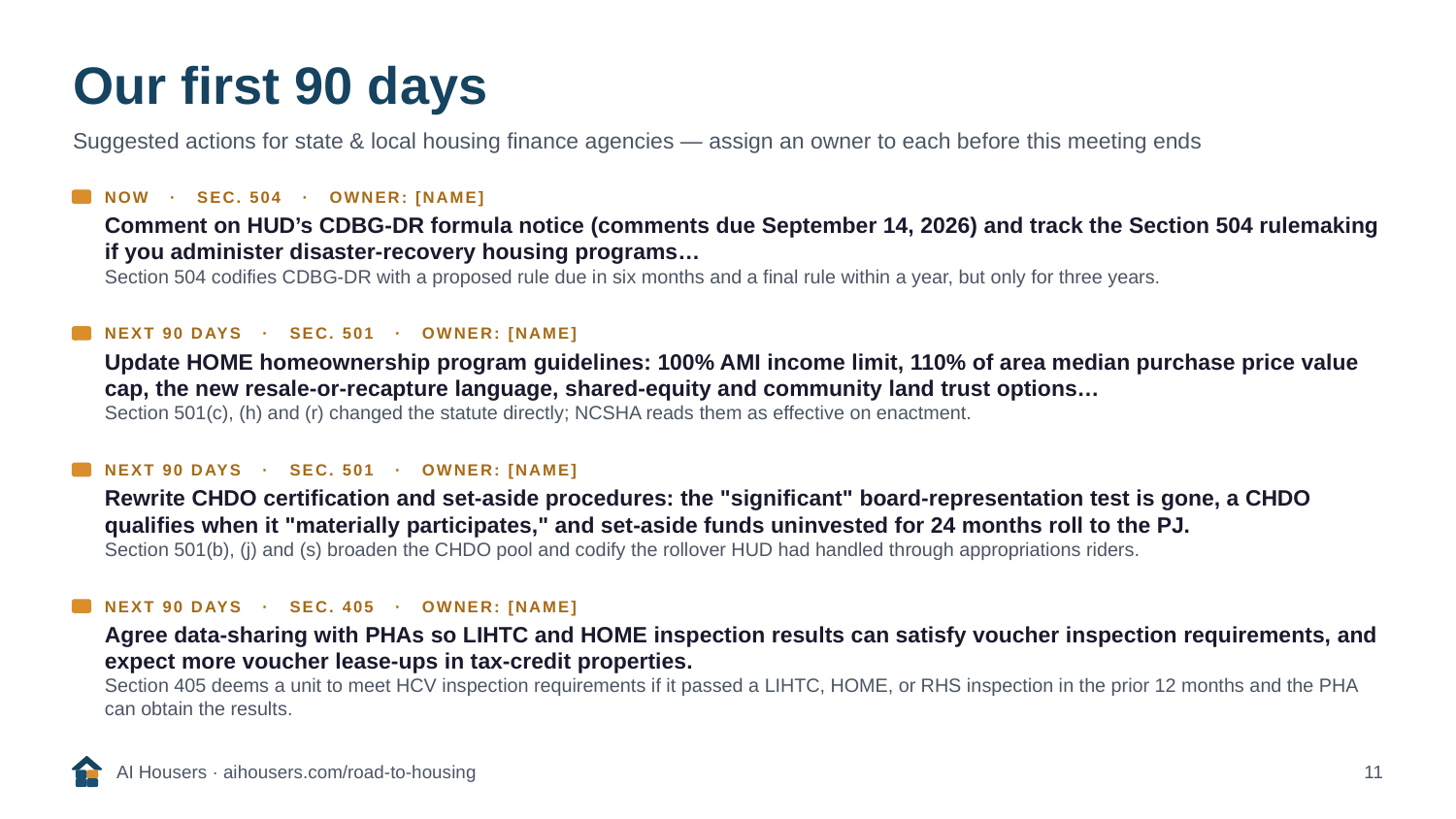

Our first 90 days
Suggested actions for state & local housing finance agencies — assign an owner to each before this meeting ends
NOW   ·   SEC. 504   ·   OWNER: [NAME]

Comment on HUD’s CDBG-DR formula notice (comments due September 14, 2026) and track the Section 504 rulemaking if you administer disaster-recovery housing programs…
Section 504 codifies CDBG-DR with a proposed rule due in six months and a final rule within a year, but only for three years.
NEXT 90 DAYS   ·   SEC. 501   ·   OWNER: [NAME]

Update HOME homeownership program guidelines: 100% AMI income limit, 110% of area median purchase price value cap, the new resale-or-recapture language, shared-equity and community land trust options…
Section 501(c), (h) and (r) changed the statute directly; NCSHA reads them as effective on enactment.
NEXT 90 DAYS   ·   SEC. 501   ·   OWNER: [NAME]

Rewrite CHDO certification and set-aside procedures: the "significant" board-representation test is gone, a CHDO qualifies when it "materially participates," and set-aside funds uninvested for 24 months roll to the PJ.
Section 501(b), (j) and (s) broaden the CHDO pool and codify the rollover HUD had handled through appropriations riders.
NEXT 90 DAYS   ·   SEC. 405   ·   OWNER: [NAME]

Agree data-sharing with PHAs so LIHTC and HOME inspection results can satisfy voucher inspection requirements, and expect more voucher lease-ups in tax-credit properties.
Section 405 deems a unit to meet HCV inspection requirements if it passed a LIHTC, HOME, or RHS inspection in the prior 12 months and the PHA can obtain the results.
AI Housers · aihousers.com/road-to-housing
11